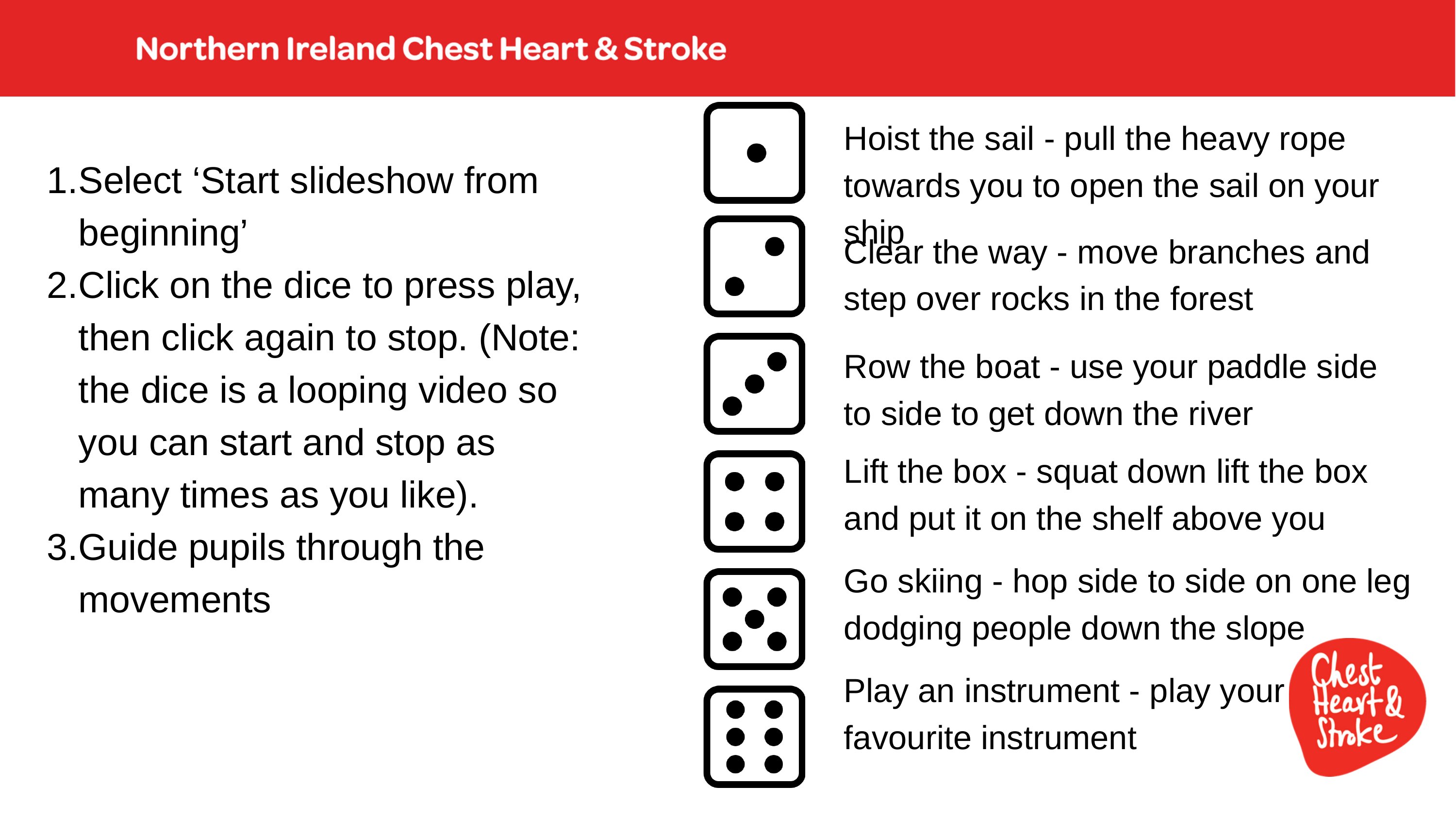

​
Select ‘Start slideshow from beginning’ ​
Click on the dice to press play, then click again to stop. (Note: the dice is a looping video so you can start and stop as many times as you like). ​
Guide pupils through the movements

Hoist the sail - pull the heavy rope towards you to open the sail on your ship

Clear the way - move branches and step over rocks in the forest

Row the boat - use your paddle side to side to get down the river
Lift the box - squat down lift the box and put it on the shelf above you

Go skiing - hop side to side on one leg dodging people down the slope

Play an instrument - play your favourite instrument